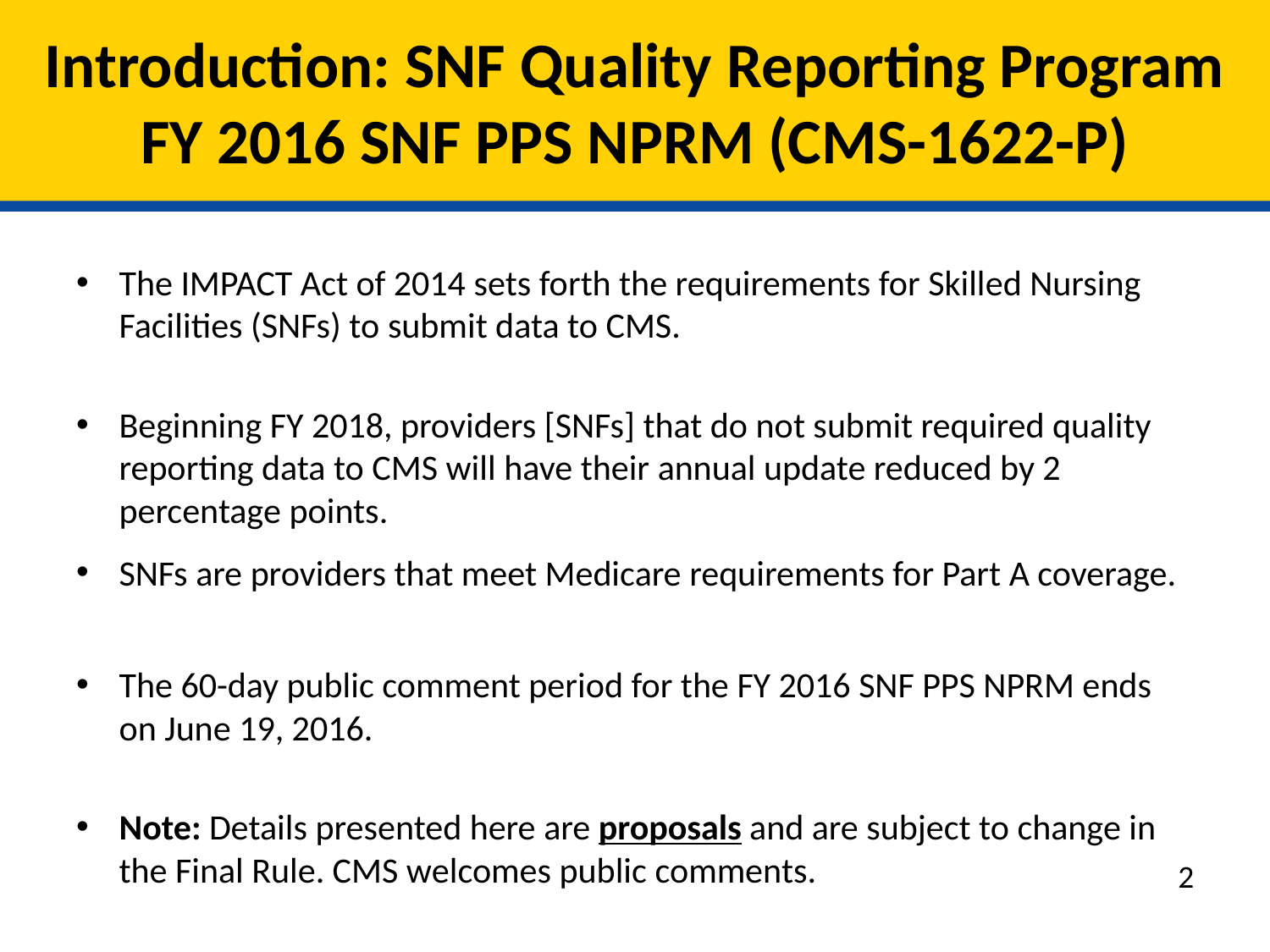

# Introduction: SNF Quality Reporting Program FY 2016 SNF PPS NPRM (CMS-1622-P)
The IMPACT Act of 2014 sets forth the requirements for Skilled Nursing Facilities (SNFs) to submit data to CMS.

Beginning FY 2018, providers [SNFs] that do not submit required quality reporting data to CMS will have their annual update reduced by 2 percentage points.
SNFs are providers that meet Medicare requirements for Part A coverage.

The 60-day public comment period for the FY 2016 SNF PPS NPRM ends on June 19, 2016.

Note: Details presented here are proposals and are subject to change in the Final Rule. CMS welcomes public comments.
2